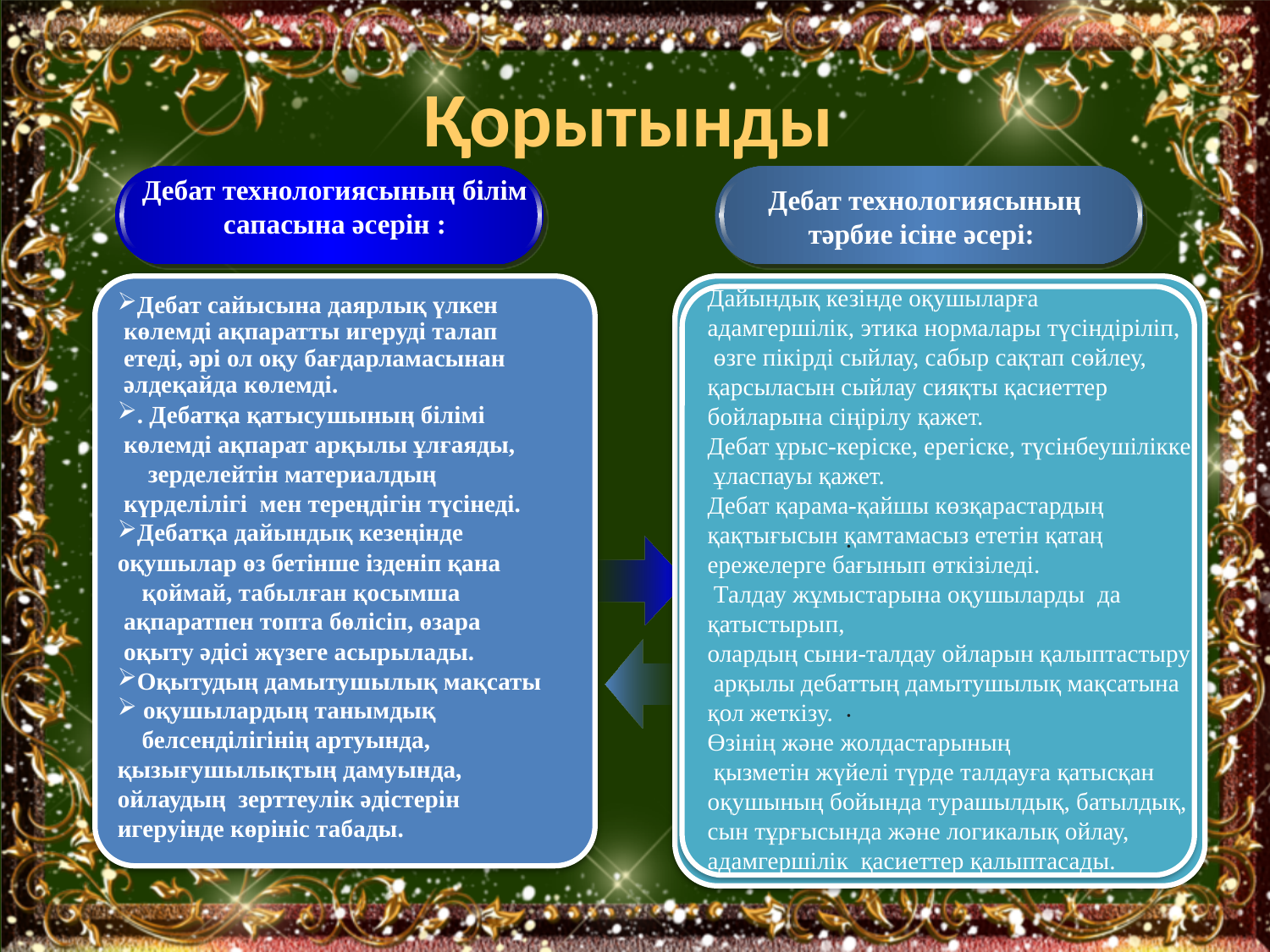

# Қорытынды
Дебат технологиясының білім сапасына әсерін :

Дебат технологиясының тәрбие ісіне әсері:

Дайындық кезінде оқушыларға
адамгершілік, этика нормалары түсіндіріліп,
 өзге пікірді сыйлау, сабыр сақтап сөйлеу,
қарсыласын сыйлау сияқты қасиеттер
бойларына сіңірілу қажет.
Дебат ұрыс-керіске, ерегіске, түсінбеушілікке
 ұласпауы қажет.
Дебат қарама-қайшы көзқарастардың
қақтығысын қамтамасыз ететін қатаң
ережелерге бағынып өткізіледі.
 Талдау жұмыстарына оқушыларды  да
қатыстырып,
олардың сыни-талдау ойларын қалыптастыру
 арқылы дебаттың дамытушылық мақсатына
қол жеткізу.
Өзінің және жолдастарының
 қызметін жүйелі түрде талдауға қатысқан
оқушының бойында турашылдық, батылдық,
сын тұрғысында және логикалық ойлау,
адамгершілік  қасиеттер қалыптасады.
Дебат сайысына даярлық үлкен
 көлемді ақпаратты игеруді талап
 етеді, әрі ол оқу бағдарламасынан
 әлдеқайда көлемді.
. Дебатқа қатысушының білімі
 көлемді ақпарат арқылы ұлғаяды,
     зерделейтін материалдың
 күрделілігі  мен тереңдігін түсінеді.
Дебатқа дайындық кезеңінде
оқушылар өз бетінше ізденіп қана
    қоймай, табылған қосымша
 ақпаратпен топта бөлісіп, өзара
 оқыту әдісі жүзеге асырылады.
Оқытудың дамытушылық мақсаты
 оқушылардың танымдық
    белсенділігінің артуында,
қызығушылықтың дамуында,
ойлаудың  зерттеулік әдістерін
игеруінде көрініс табады.

.

.